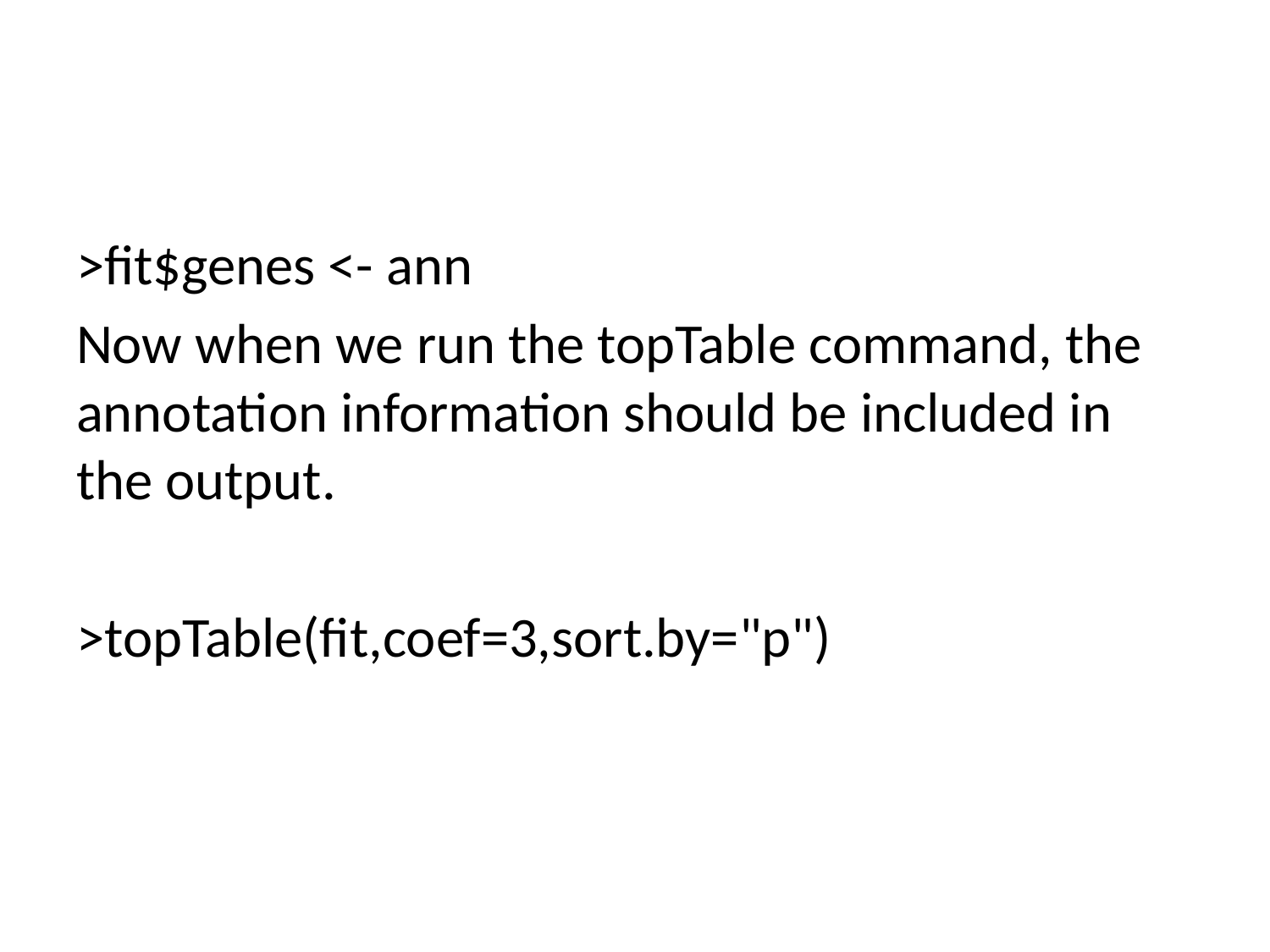

#
>fit$genes <- ann
Now when we run the topTable command, the annotation information should be included in the output.

>topTable(fit,coef=3,sort.by="p")